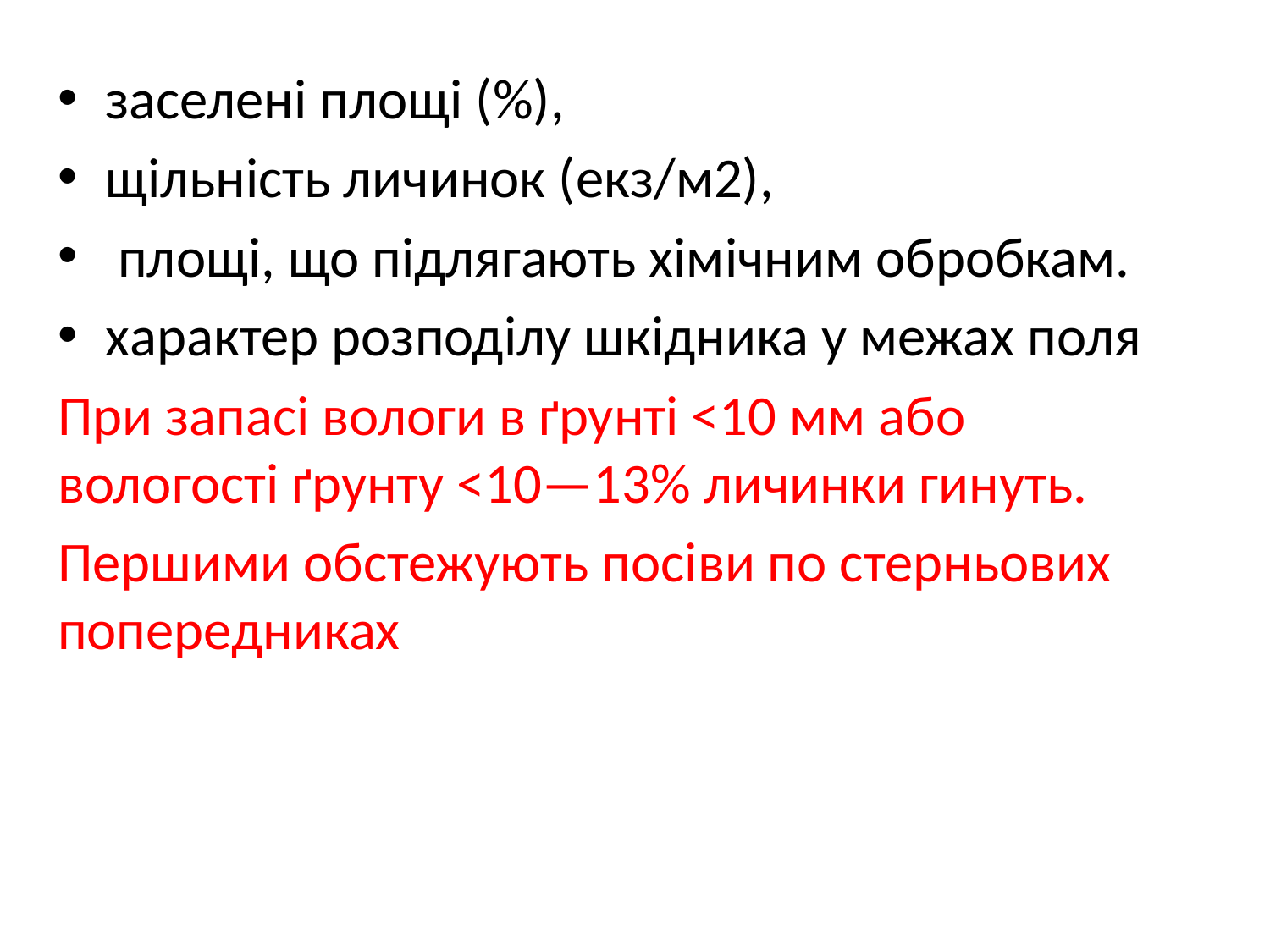

заселені площі (%),
щільність личинок (екз/м2),
 площі, що підлягають хімічним обробкам.
характер розподілу шкідника у межах поля
При запасі вологи в ґрунті <10 мм або вологості ґрунту <10—13% личинки гинуть.
Першими обстежують посіви по стерньових попередниках